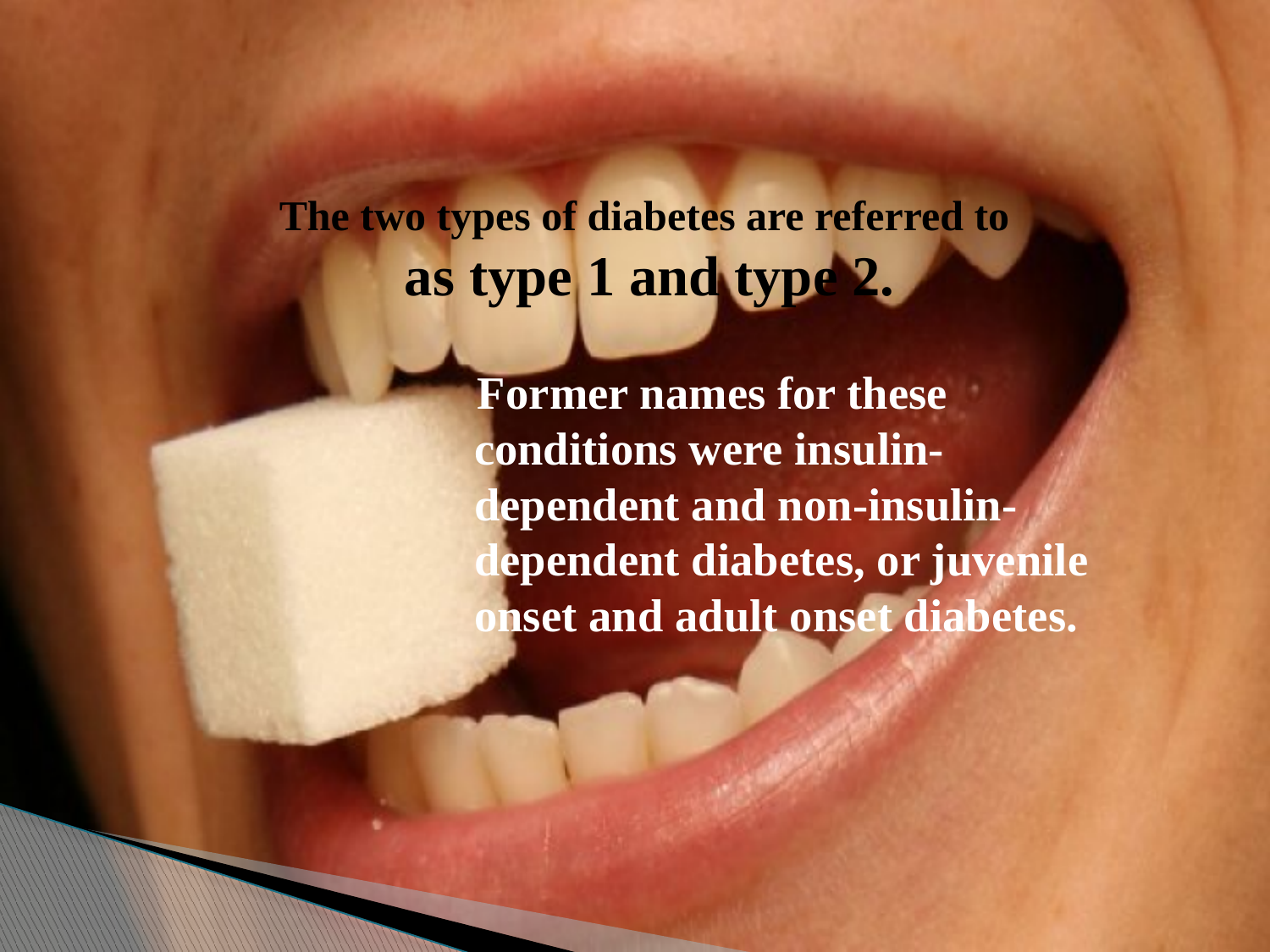

# The two types of diabetes are referred to as type 1 and type 2.
    Former names for these conditions were insulin-dependent and non-insulin-dependent diabetes, or juvenile onset and adult onset diabetes.